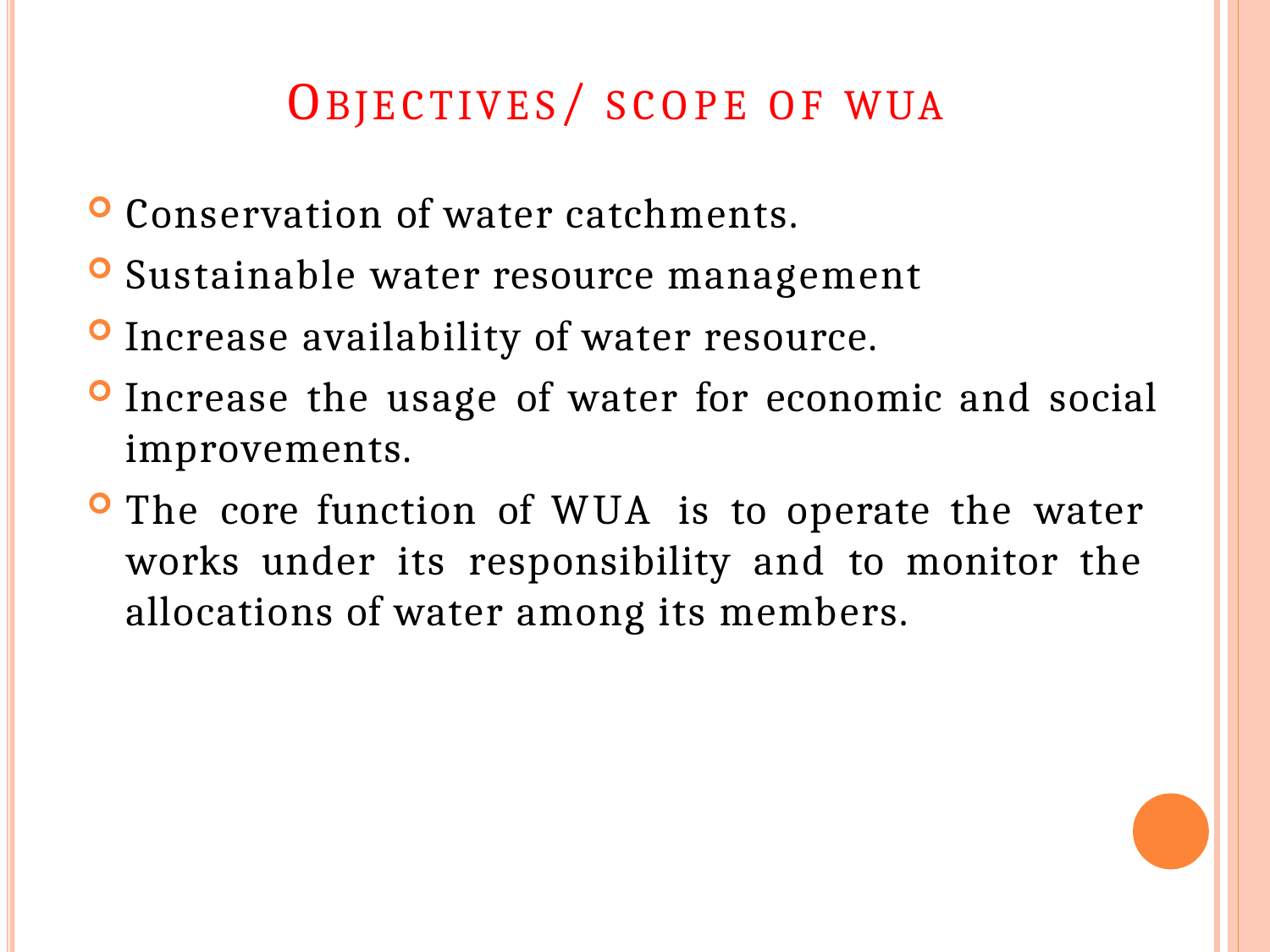

# OBJECTIVES/ SCOPE OF WUA
Conservation of water catchments.
Sustainable water resource management
Increase availability of water resource.
Increase the usage of water for economic and social
improvements.
The core function of WUA is to operate the water  works under its responsibility and to monitor the  allocations of water among its members.